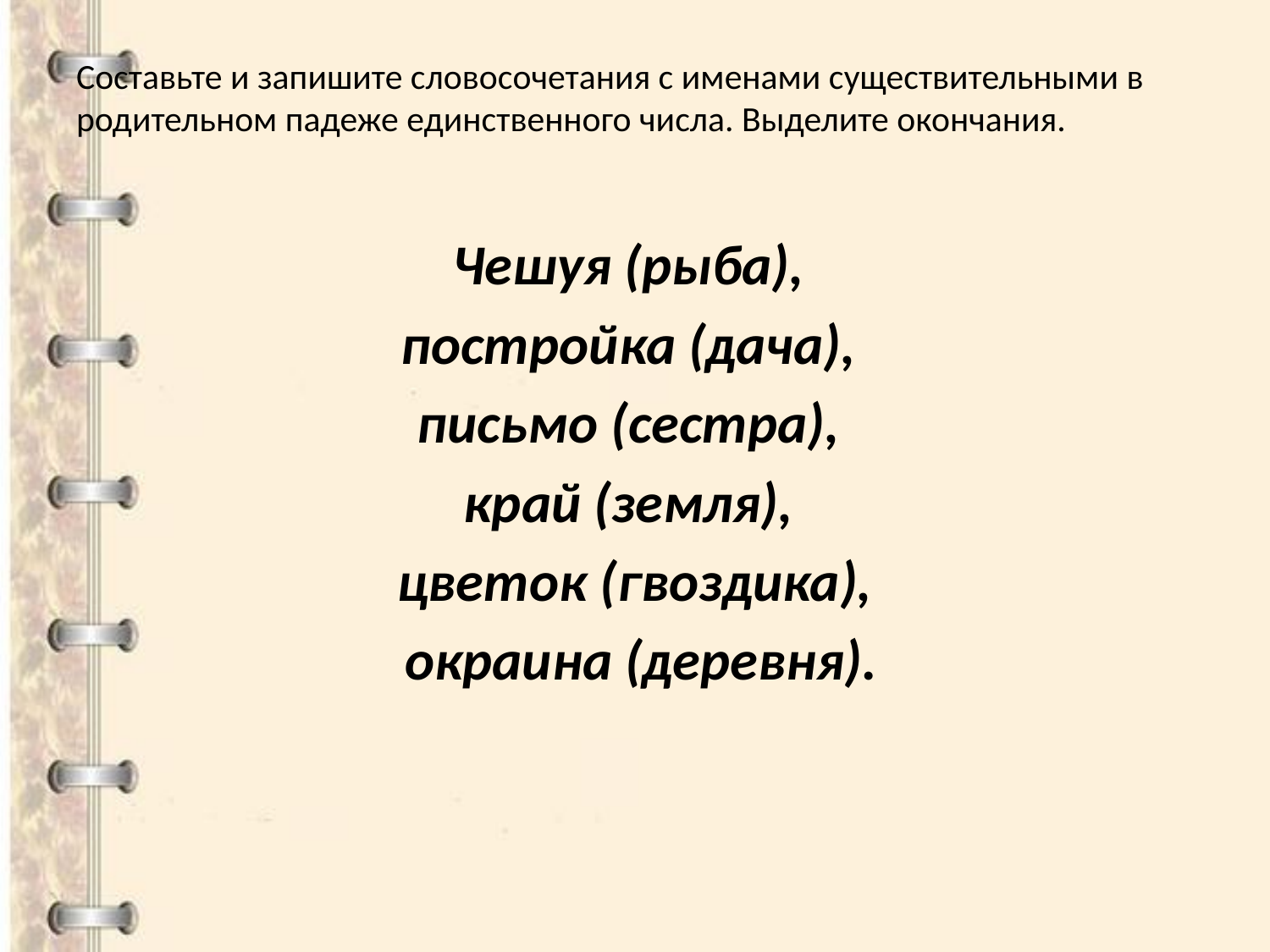

# Составьте и запишите словосочетания с именами существительными в родительном падеже единственного числа. Выделите окончания.
Чешуя (рыба),
постройка (дача),
письмо (сестра),
край (земля),
цветок (гвоздика),
 окраина (деревня).